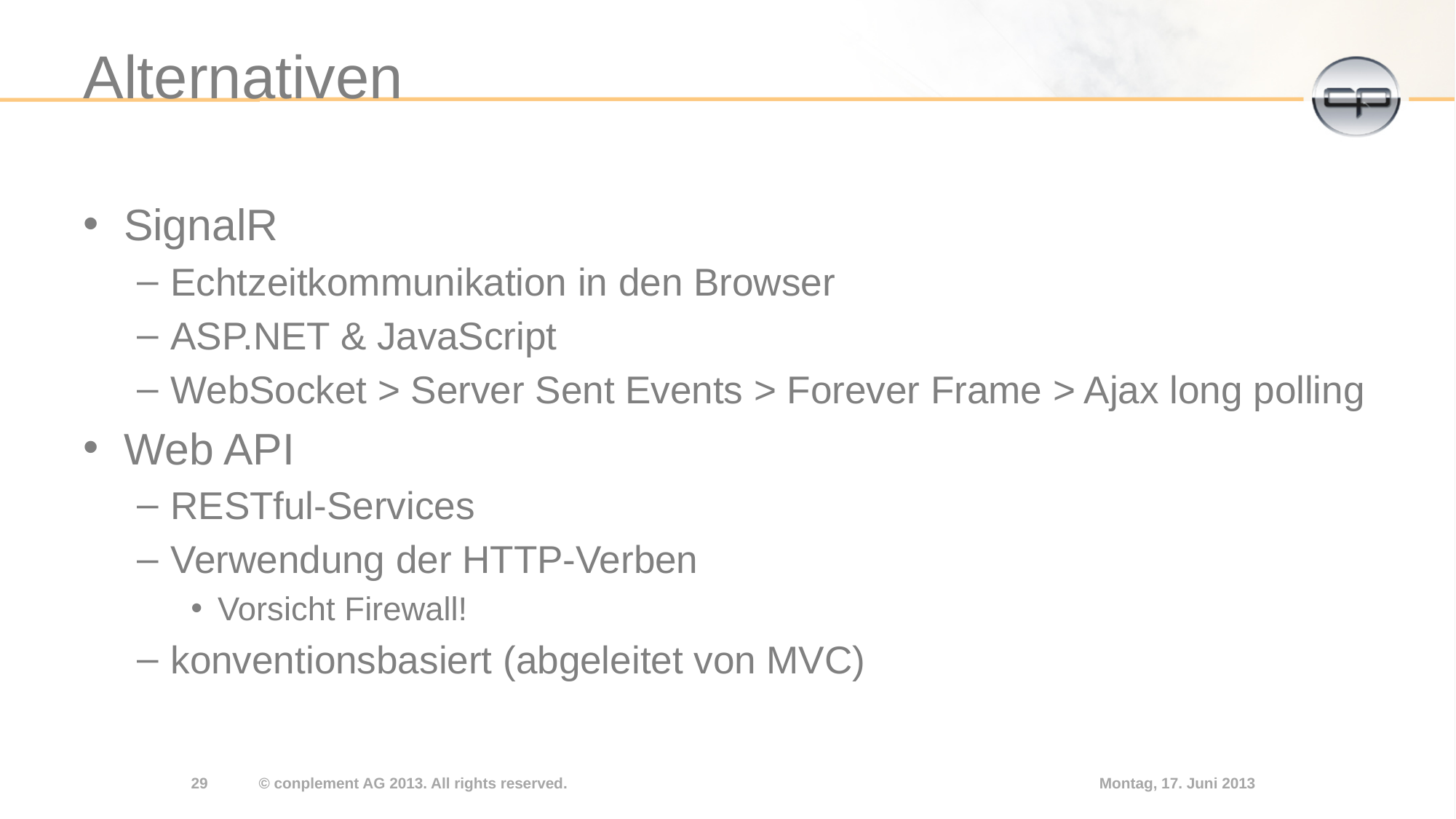

# Alternativen
SignalR
Echtzeitkommunikation in den Browser
ASP.NET & JavaScript
WebSocket > Server Sent Events > Forever Frame > Ajax long polling
Web API
RESTful-Services
Verwendung der HTTP-Verben
Vorsicht Firewall!
konventionsbasiert (abgeleitet von MVC)